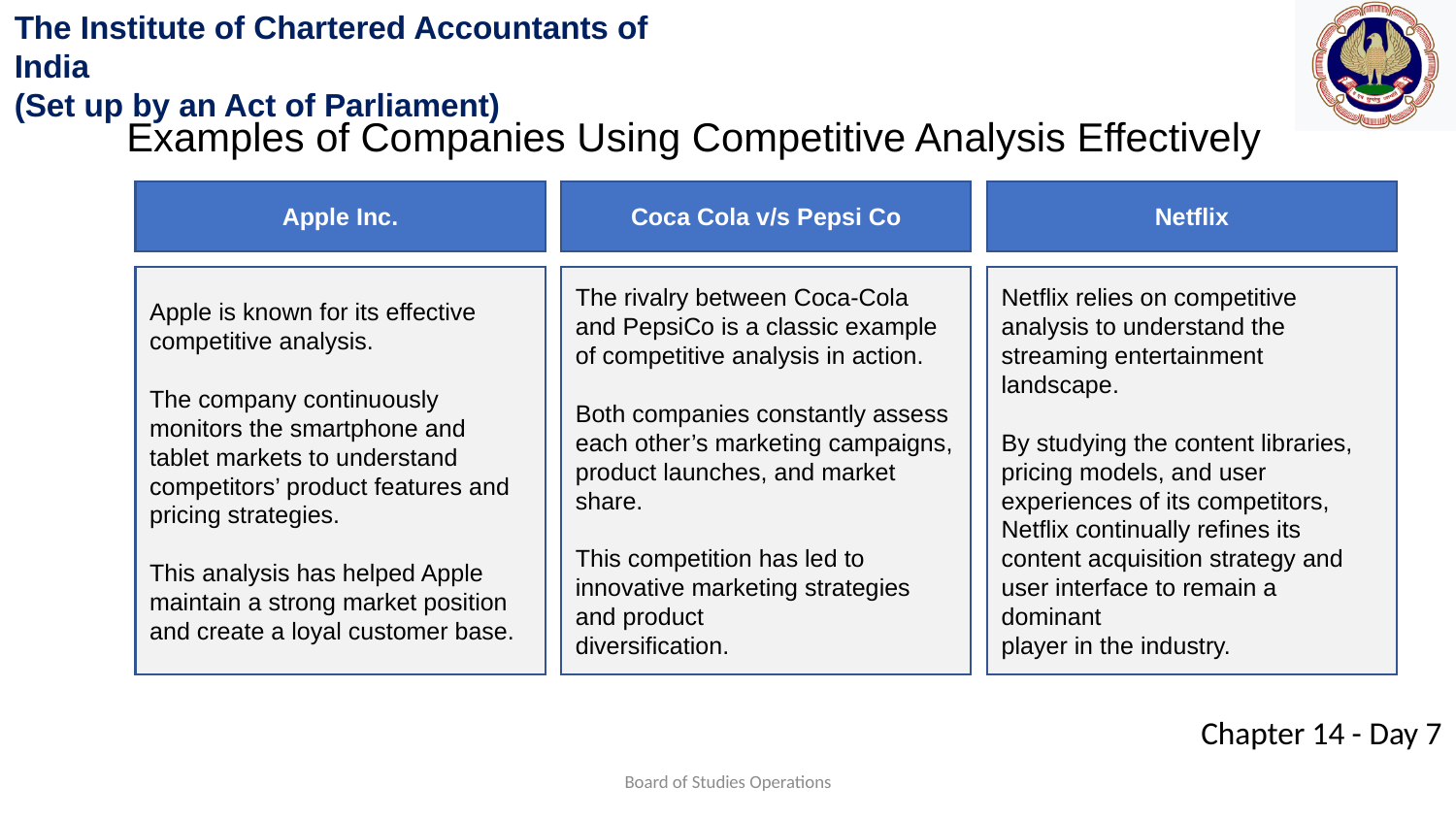

Examples of Companies Using Competitive Analysis Effectively
Apple Inc.
Coca Cola v/s Pepsi Co
Netflix
Apple is known for its effective competitive analysis.

The company continuously monitors the smartphone and tablet markets to understand competitors’ product features and pricing strategies.

This analysis has helped Apple maintain a strong market position and create a loyal customer base.
The rivalry between Coca-Cola and PepsiCo is a classic example of competitive analysis in action.

Both companies constantly assess each other’s marketing campaigns, product launches, and market share.

This competition has led to innovative marketing strategies and product
diversification.
Netflix relies on competitive analysis to understand the streaming entertainment landscape.

By studying the content libraries, pricing models, and user experiences of its competitors, Netflix continually refines its content acquisition strategy and user interface to remain a dominant
player in the industry.
Board of Studies Operations